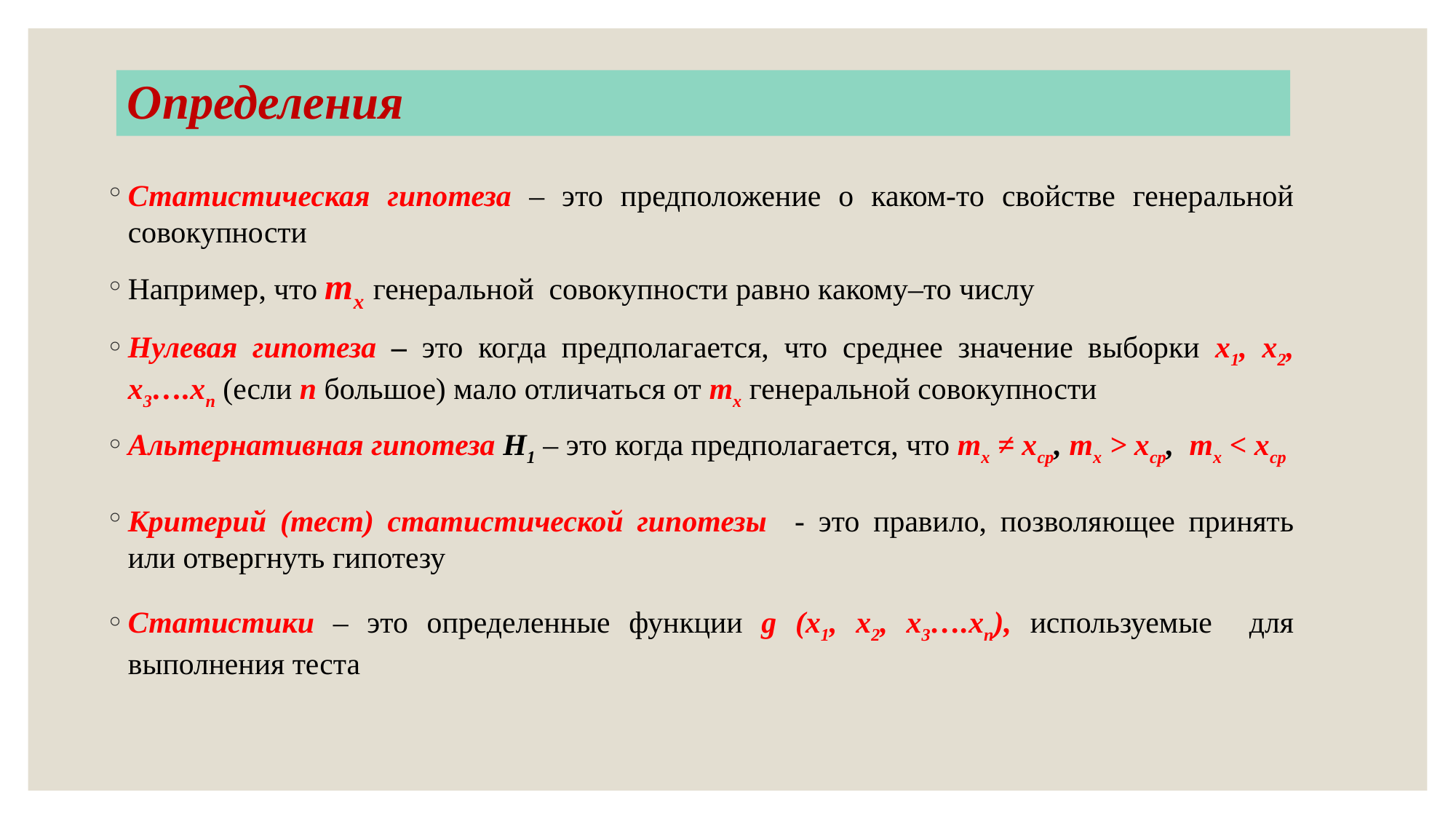

Определения
Статистическая гипотеза – это предположение о каком-то свойстве генеральной совокупности

Например, что mx генеральной  совокупности равно какому–то числу

Нулевая гипотеза – это когда предполагается, что среднее значение выборки x1, x2, x3….xn (если n большое) мало отличаться от mx генеральной совокупности

Альтернативная гипотеза Н1 – это когда предполагается, что mx ≠ хср, mx > хср,  mx < хср

Критерий (тест) статистической гипотезы  - это правило, позволяющее принять или отвергнуть гипотезу

Статистики – это определенные функции g (x1, x2, x3….xn), используемые  для выполнения теста